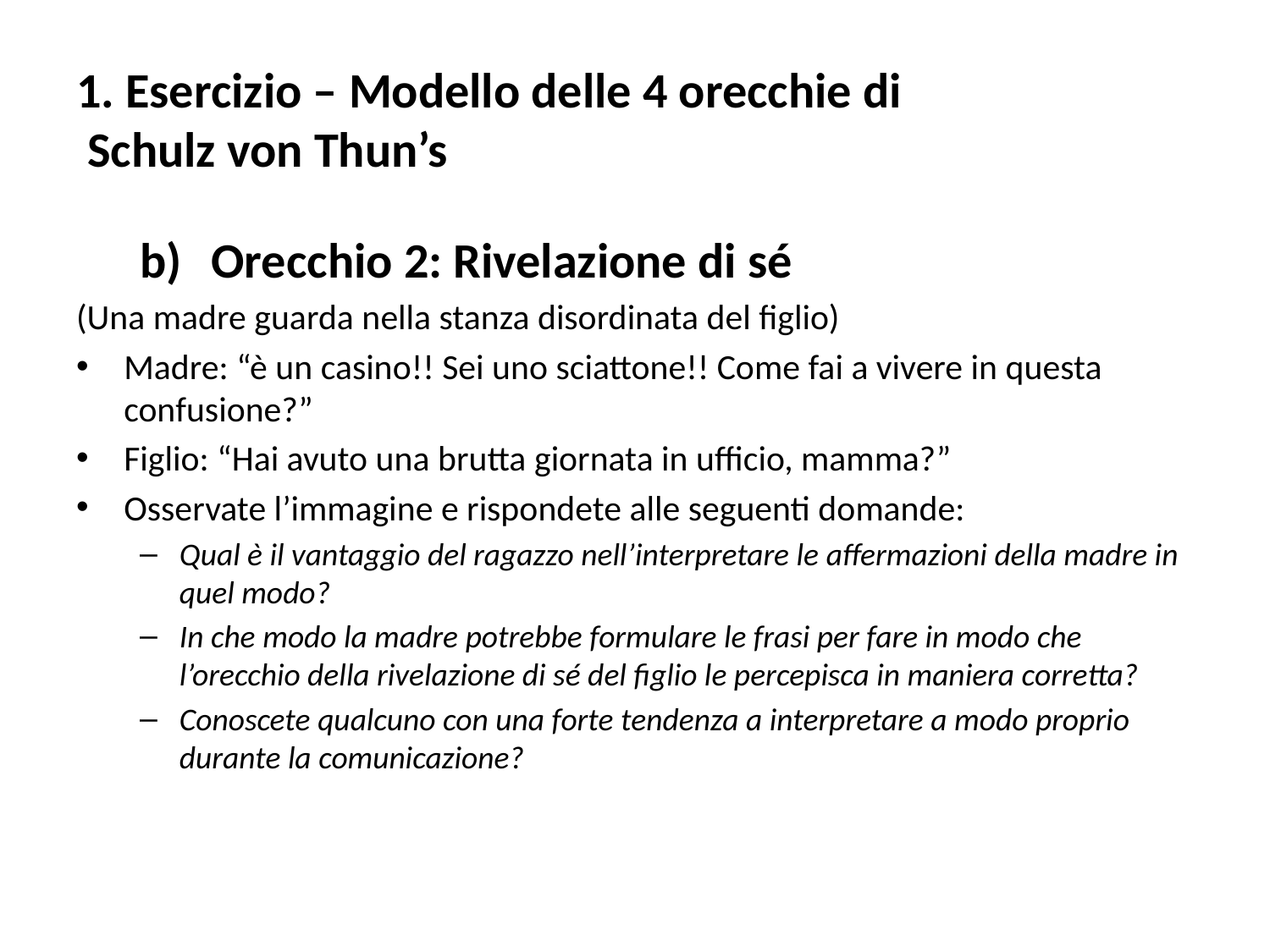

# 1. Esercizio – Modello delle 4 orecchie di Schulz von Thun’s
Orecchio 2: Rivelazione di sé
(Una madre guarda nella stanza disordinata del figlio)
Madre: “è un casino!! Sei uno sciattone!! Come fai a vivere in questa confusione?”
Figlio: “Hai avuto una brutta giornata in ufficio, mamma?”
Osservate l’immagine e rispondete alle seguenti domande:
Qual è il vantaggio del ragazzo nell’interpretare le affermazioni della madre in quel modo?
In che modo la madre potrebbe formulare le frasi per fare in modo che l’orecchio della rivelazione di sé del figlio le percepisca in maniera corretta?
Conoscete qualcuno con una forte tendenza a interpretare a modo proprio durante la comunicazione?